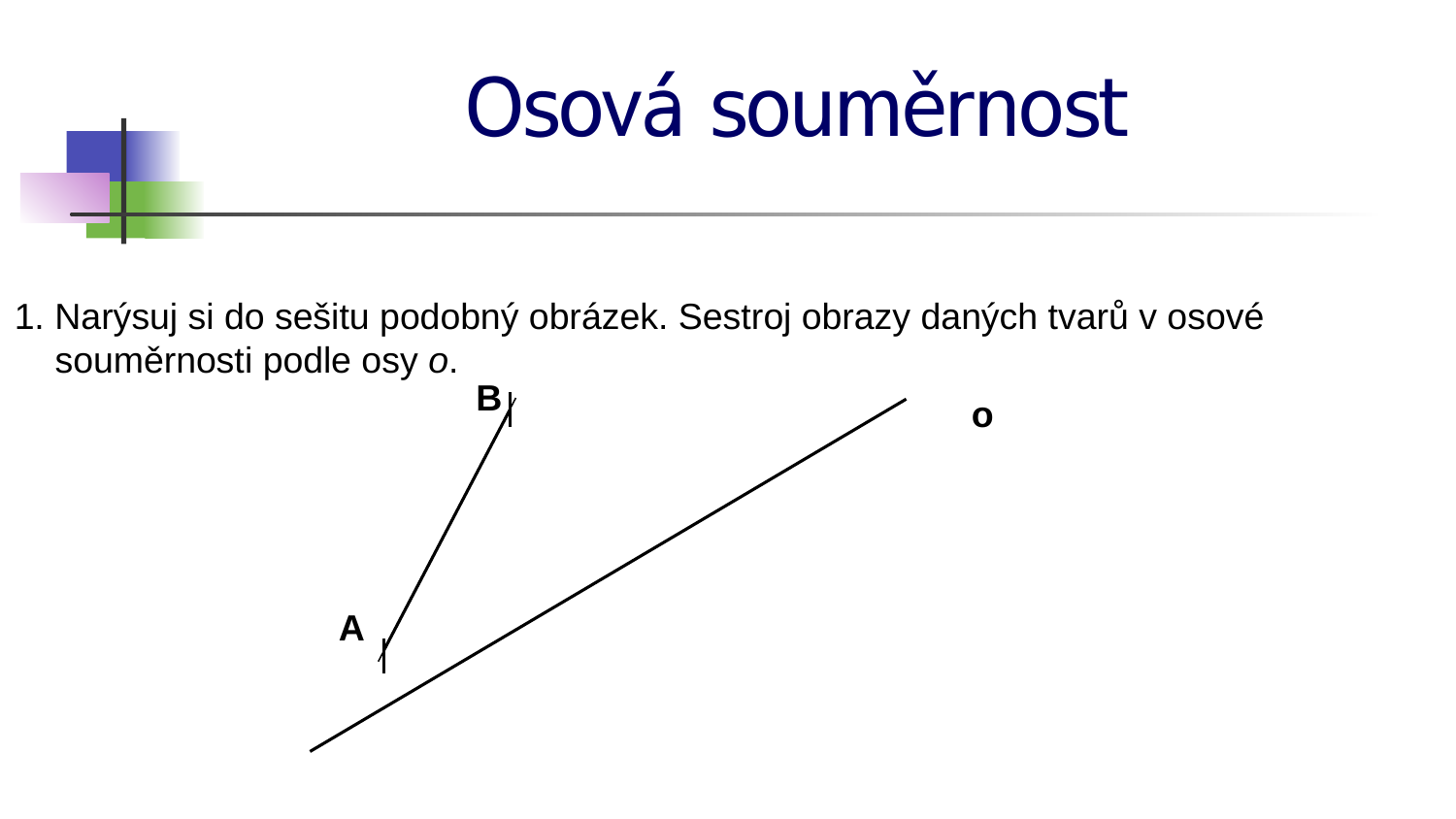

# Osová souměrnost
1. Narýsuj si do sešitu podobný obrázek. Sestroj obrazy daných tvarů v osové
    souměrnosti podle osy o.
B
o
A